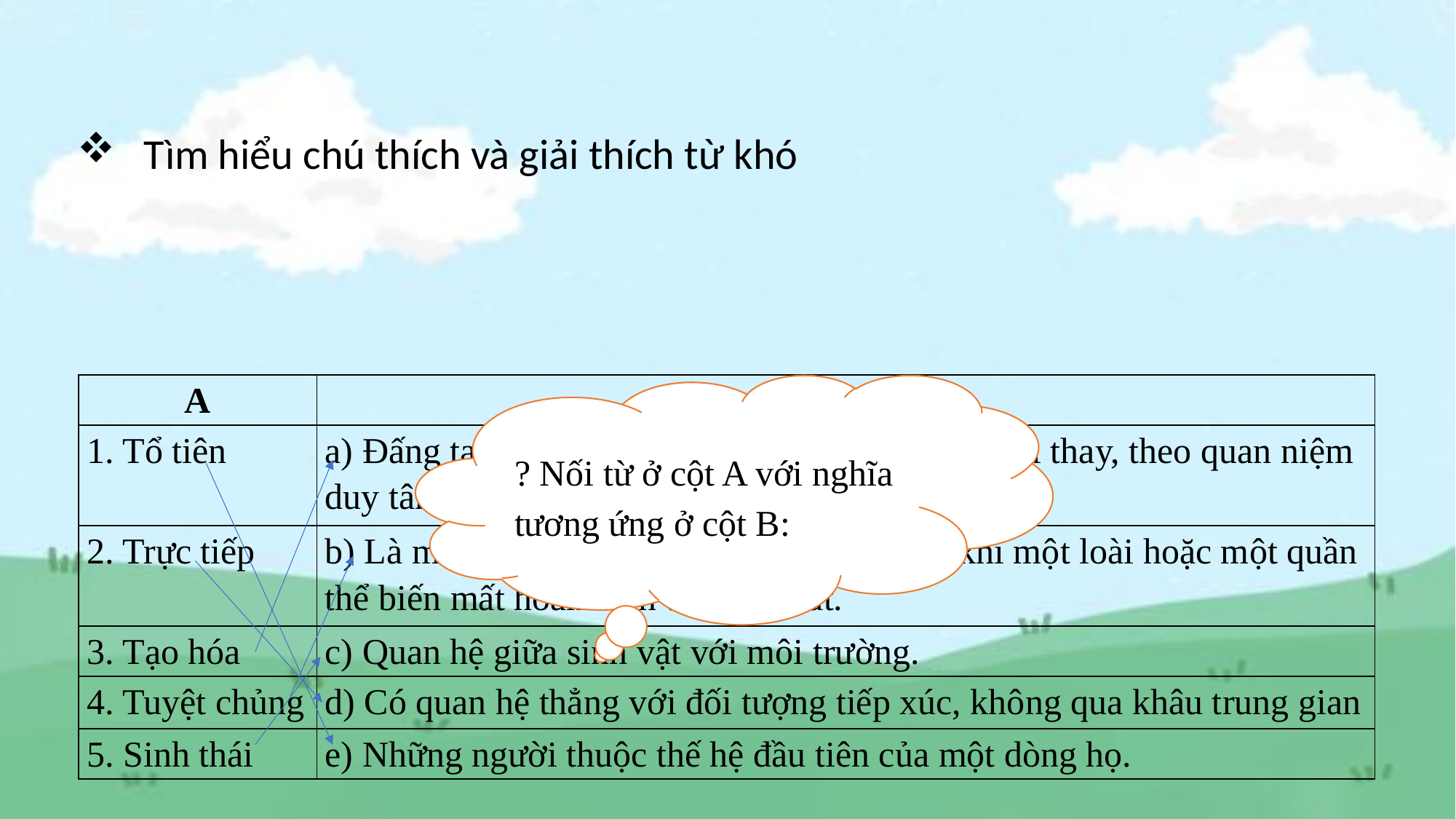

Tìm hiểu chú thích và giải thích từ khó
| A | B |
| --- | --- |
| 1. Tổ tiên | a) Đấng tạo ra muôn vật với mọi sự biến hoá, đổi thay, theo quan niệm duy tâm. |
| 2. Trực tiếp | b) Là một hiện tượng xảy ra trong tự nhiên khi một loài hoặc một quần thể biến mất hoàn toàn trên trái đất. |
| 3. Tạo hóa | c) Quan hệ giữa sinh vật với môi trường. |
| 4. Tuyệt chủng | d) Có quan hệ thẳng với đối tượng tiếp xúc, không qua khâu trung gian |
| 5. Sinh thái | e) Những người thuộc thế hệ đầu tiên của một dòng họ. |
? Nối từ ở cột A với nghĩa tương ứng ở cột B: